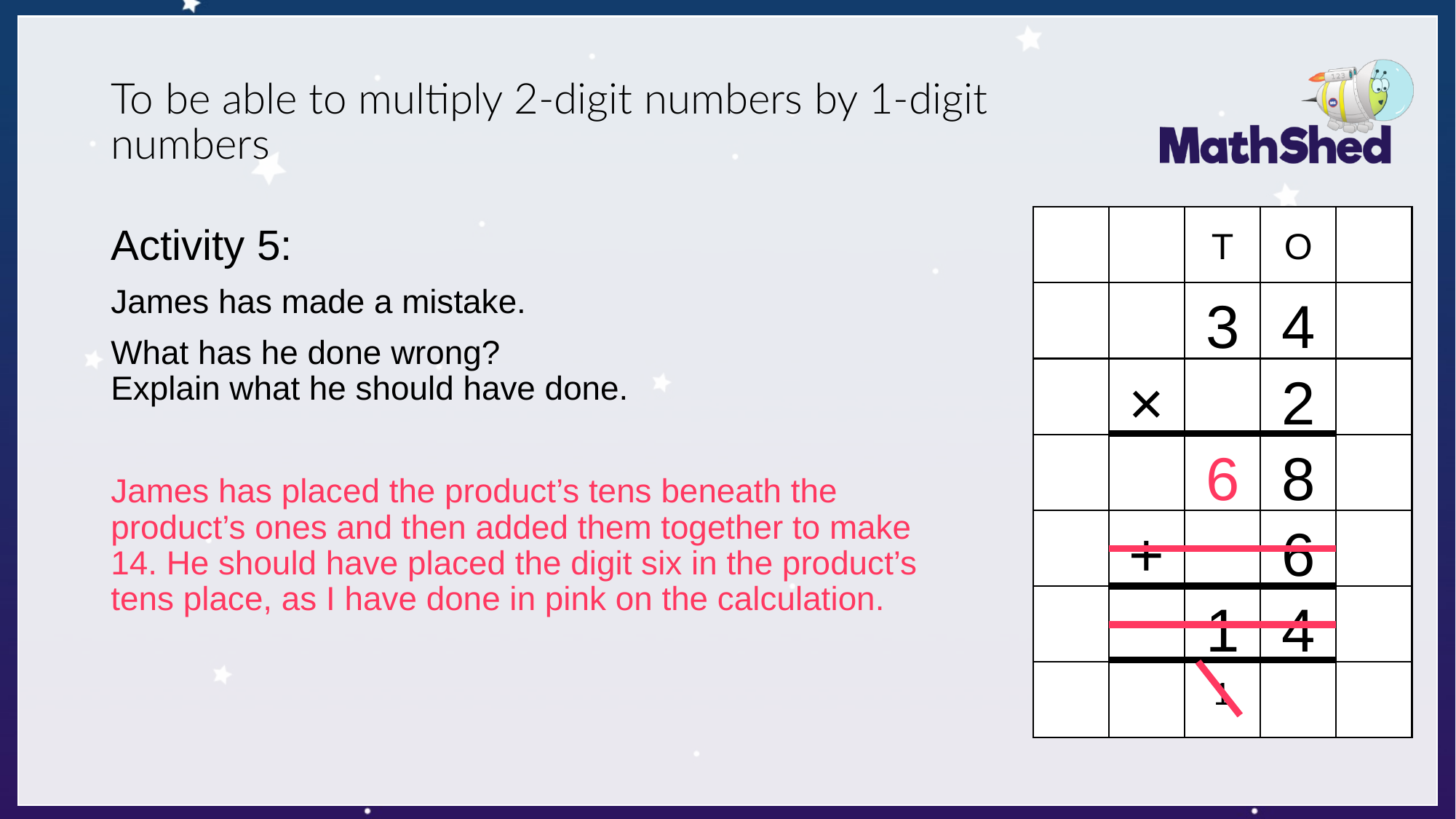

# To be able to multiply 2-digit numbers by 1-digit numbers

T
O

Activity 5:
James has made a mistake.
What has he done wrong?
Explain what he should have done.

James has placed the product’s tens beneath the product’s ones and then added them together to make 14. He should have placed the digit six in the product’s tens place, as I have done in pink on the calculation.

3
4

×

2

6
8

+

6

1
4

1